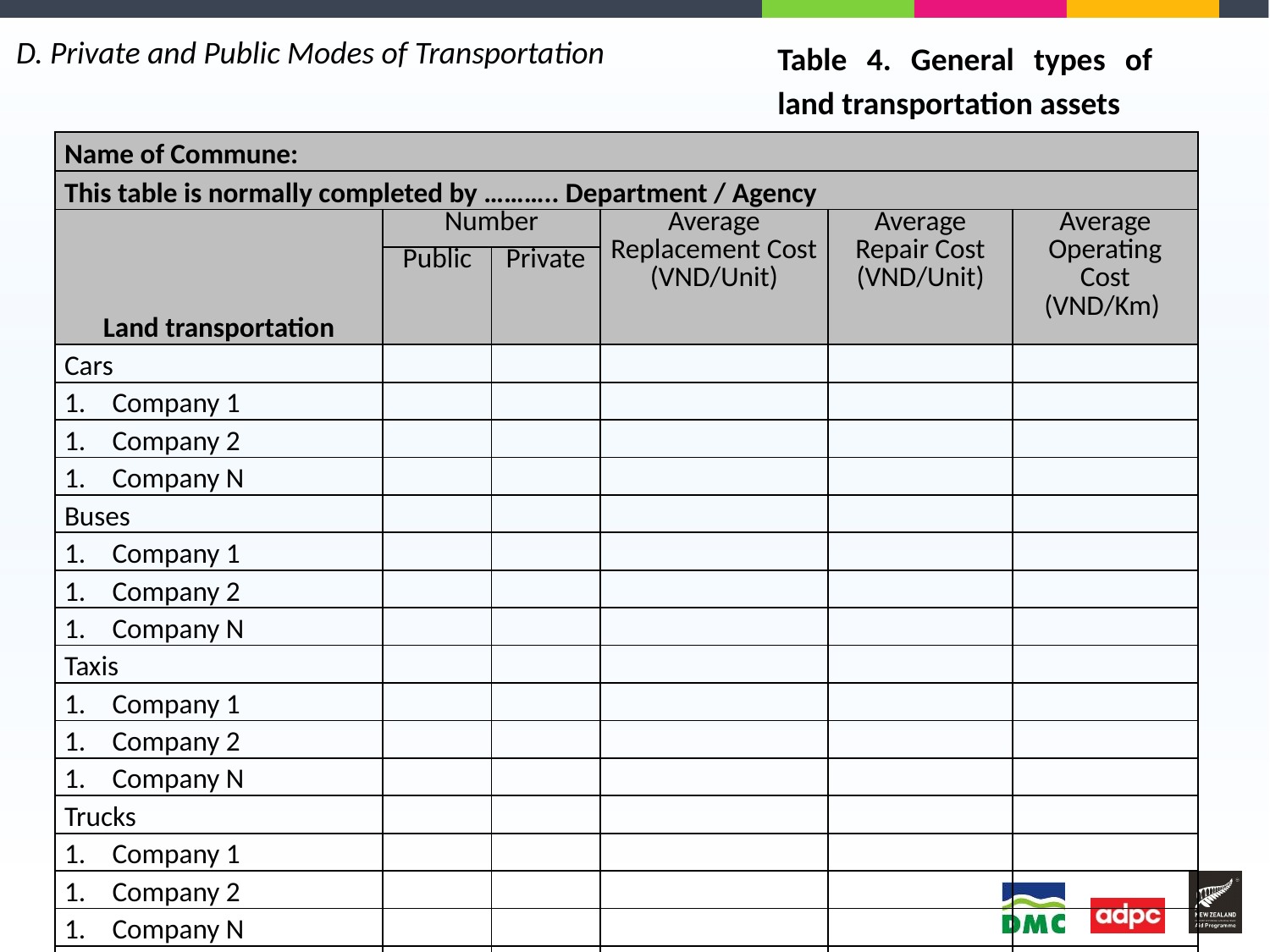

D. Private and Public Modes of Transportation
Table 4. General types of land transportation assets
| Name of Commune: |  |  |  |  |  |
| --- | --- | --- | --- | --- | --- |
| This table is normally completed by ……….. Department / Agency |  |  |  |  |  |
| Land transportation | Number |  | Average Replacement Cost (VND/Unit) | Average Repair Cost (VND/Unit) | Average Operating Cost (VND/Km) |
|  | Public | Private |  |  |  |
| Cars |  |  |  |  |  |
| Company 1 |  |  |  |  |  |
| Company 2 |  |  |  |  |  |
| Company N |  |  |  |  |  |
| Buses |  |  |  |  |  |
| Company 1 |  |  |  |  |  |
| Company 2 |  |  |  |  |  |
| Company N |  |  |  |  |  |
| Taxis |  |  |  |  |  |
| Company 1 |  |  |  |  |  |
| Company 2 |  |  |  |  |  |
| Company N |  |  |  |  |  |
| Trucks |  |  |  |  |  |
| Company 1 |  |  |  |  |  |
| Company 2 |  |  |  |  |  |
| Company N |  |  |  |  |  |
| Other vehicles |  |  |  |  |  |